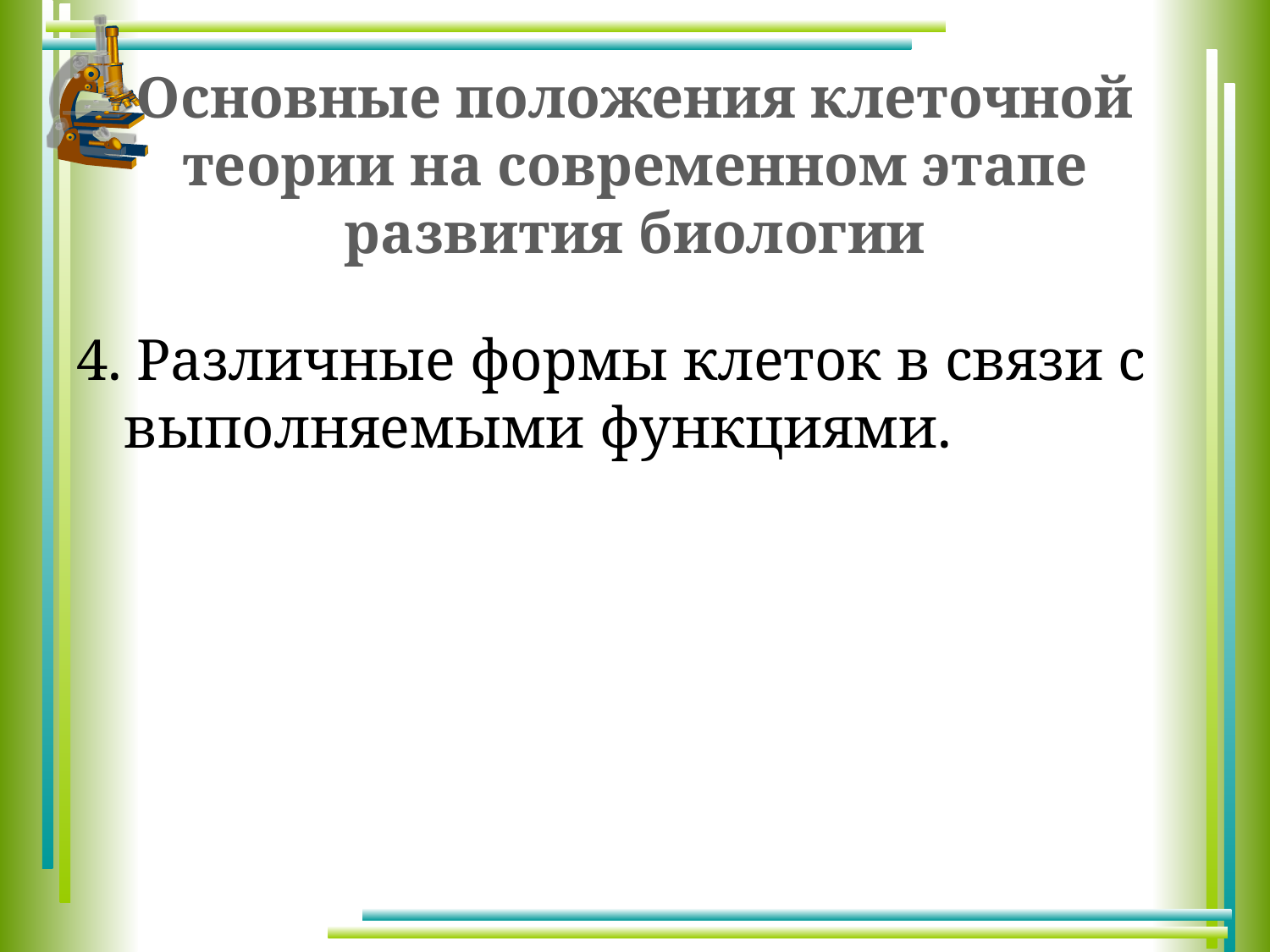

# Основные положения клеточной теории на современном этапе развития биологии
4. Различные формы клеток в связи с выполняемыми функциями.